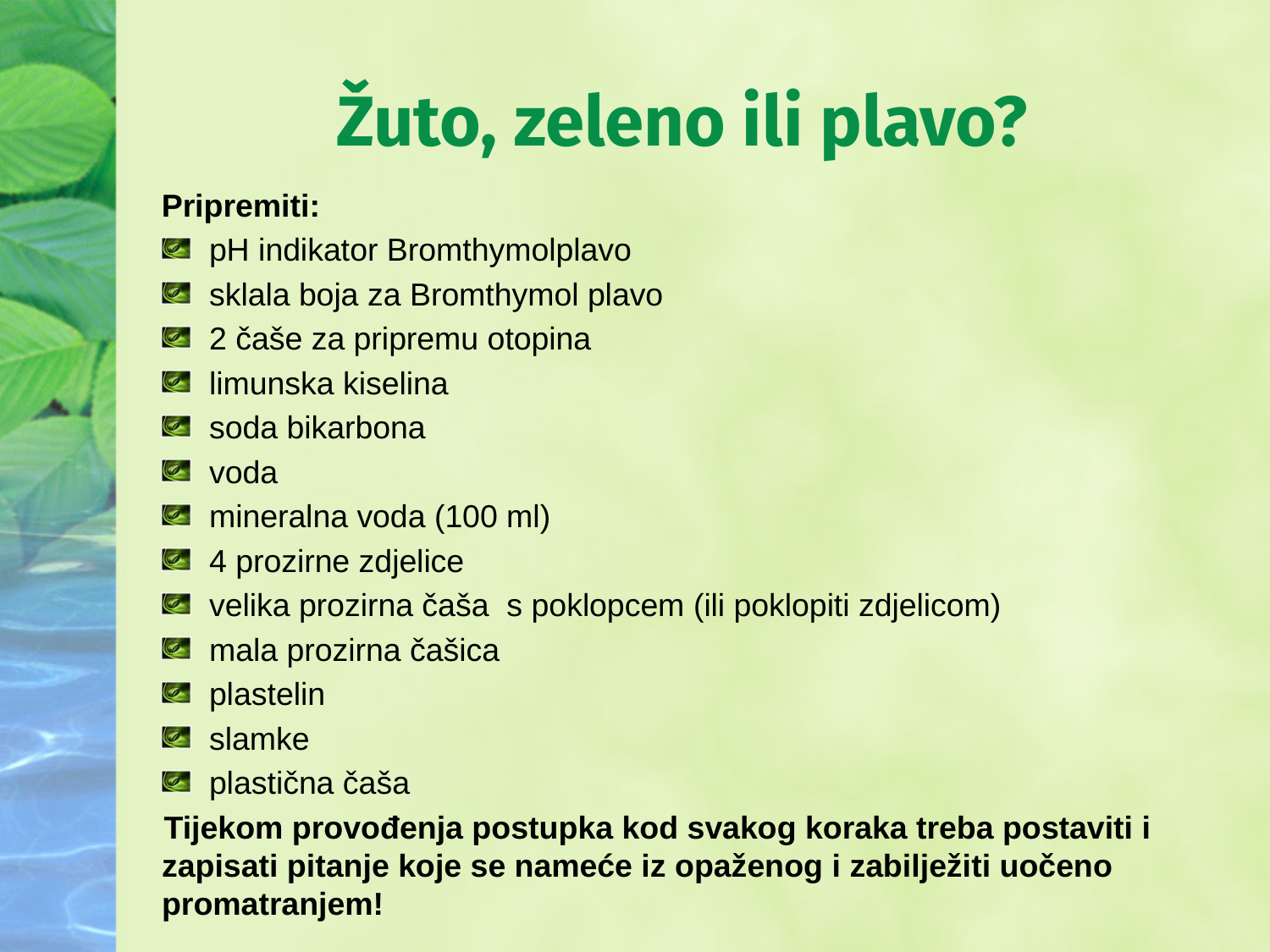

# Žuto, zeleno ili plavo?
Pripremiti:
pH indikator Bromthymolplavo
sklala boja za Bromthymol plavo
2 čaše za pripremu otopina
limunska kiselina
soda bikarbona
voda
mineralna voda (100 ml)
4 prozirne zdjelice
velika prozirna čaša  s poklopcem (ili poklopiti zdjelicom)
mala prozirna čašica
plastelin
slamke
plastična čaša
Tijekom provođenja postupka kod svakog koraka treba postaviti i zapisati pitanje koje se nameće iz opaženog i zabilježiti uočeno promatranjem!